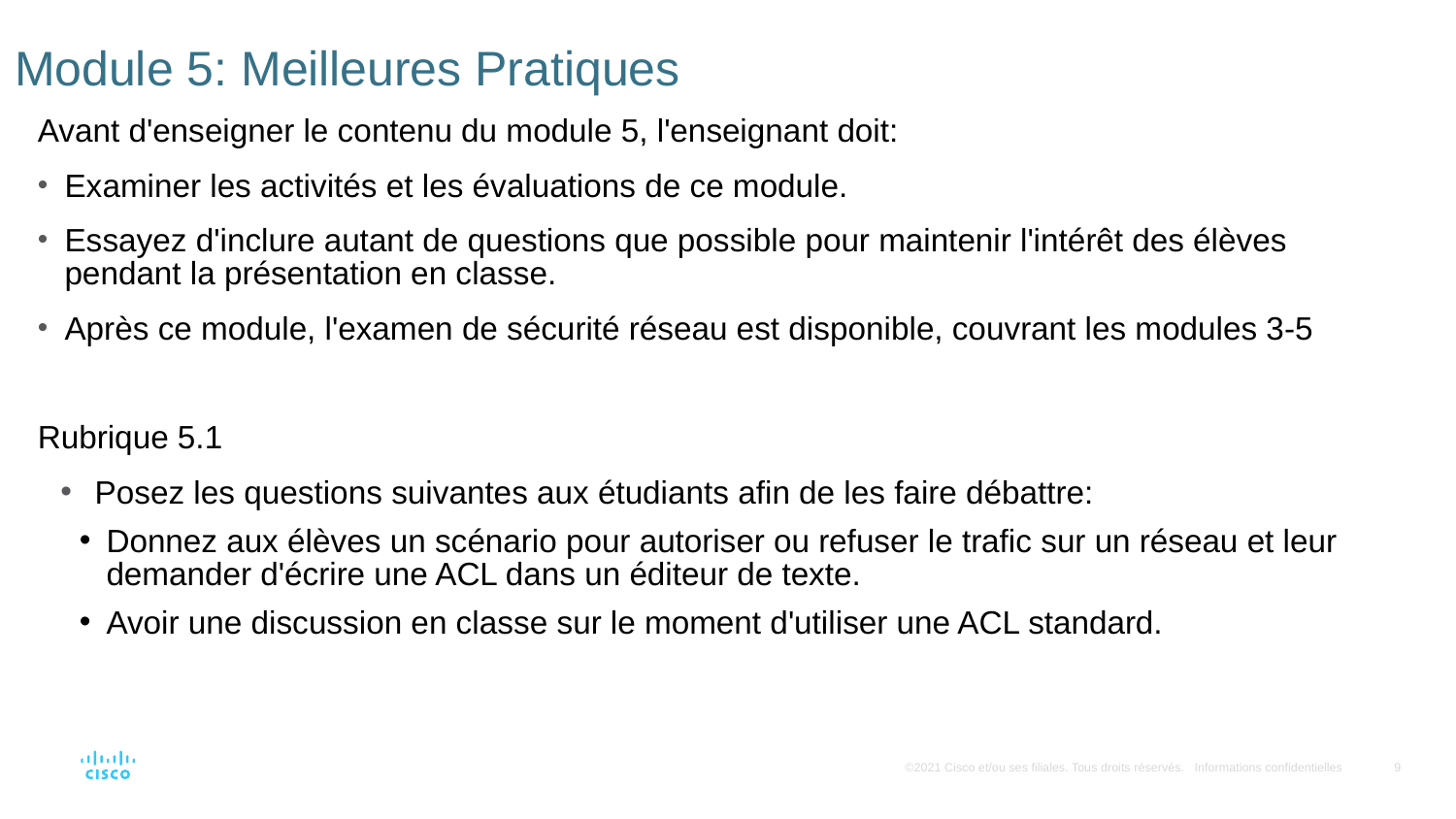

# Module 5: Meilleures Pratiques
Avant d'enseigner le contenu du module 5, l'enseignant doit:
Examiner les activités et les évaluations de ce module.
Essayez d'inclure autant de questions que possible pour maintenir l'intérêt des élèves pendant la présentation en classe.
Après ce module, l'examen de sécurité réseau est disponible, couvrant les modules 3-5

Rubrique 5.1
Posez les questions suivantes aux étudiants afin de les faire débattre:
Donnez aux élèves un scénario pour autoriser ou refuser le trafic sur un réseau et leur demander d'écrire une ACL dans un éditeur de texte.
Avoir une discussion en classe sur le moment d'utiliser une ACL standard.